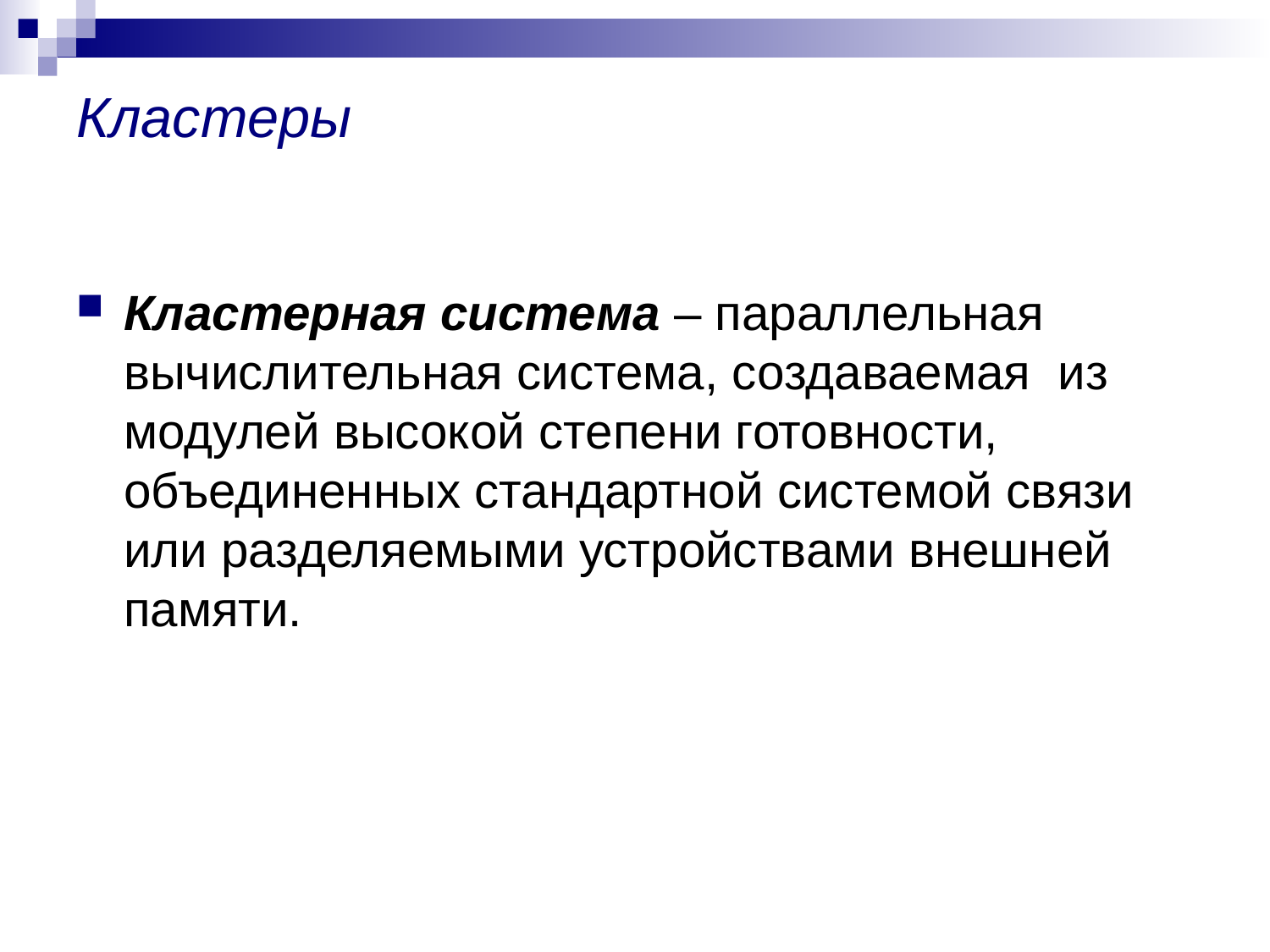

# Кластеры
Кластерная система – параллельная вычислительная система, создаваемая  из модулей высокой степени готовности, объединенных стандартной системой связи или разделяемыми устройствами внешней памяти.